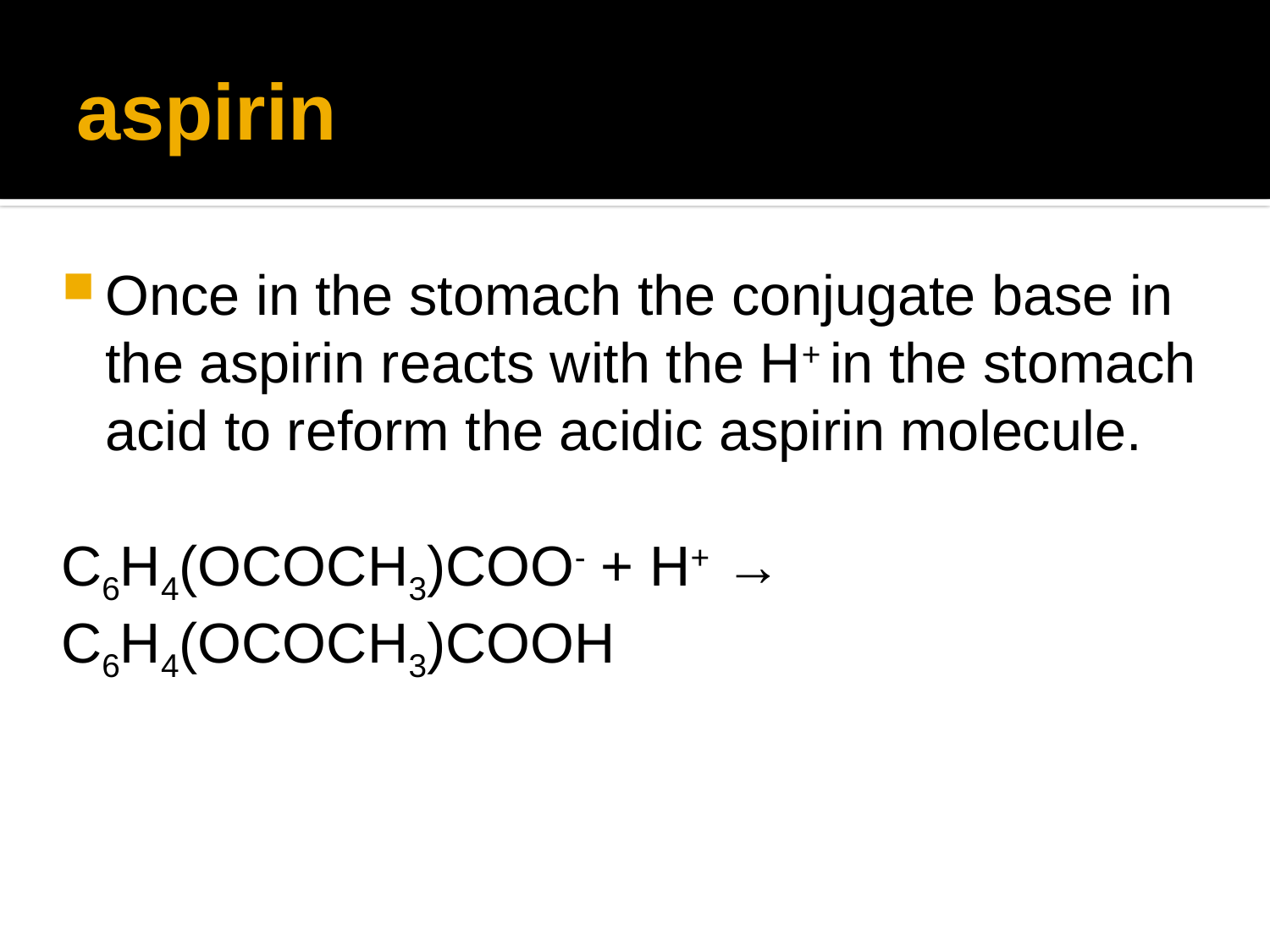

# aspirin
Once in the stomach the conjugate base in the aspirin reacts with the H+ in the stomach acid to reform the acidic aspirin molecule.

C6H4(OCOCH3)COO- + H+ → C6H4(OCOCH3)COOH